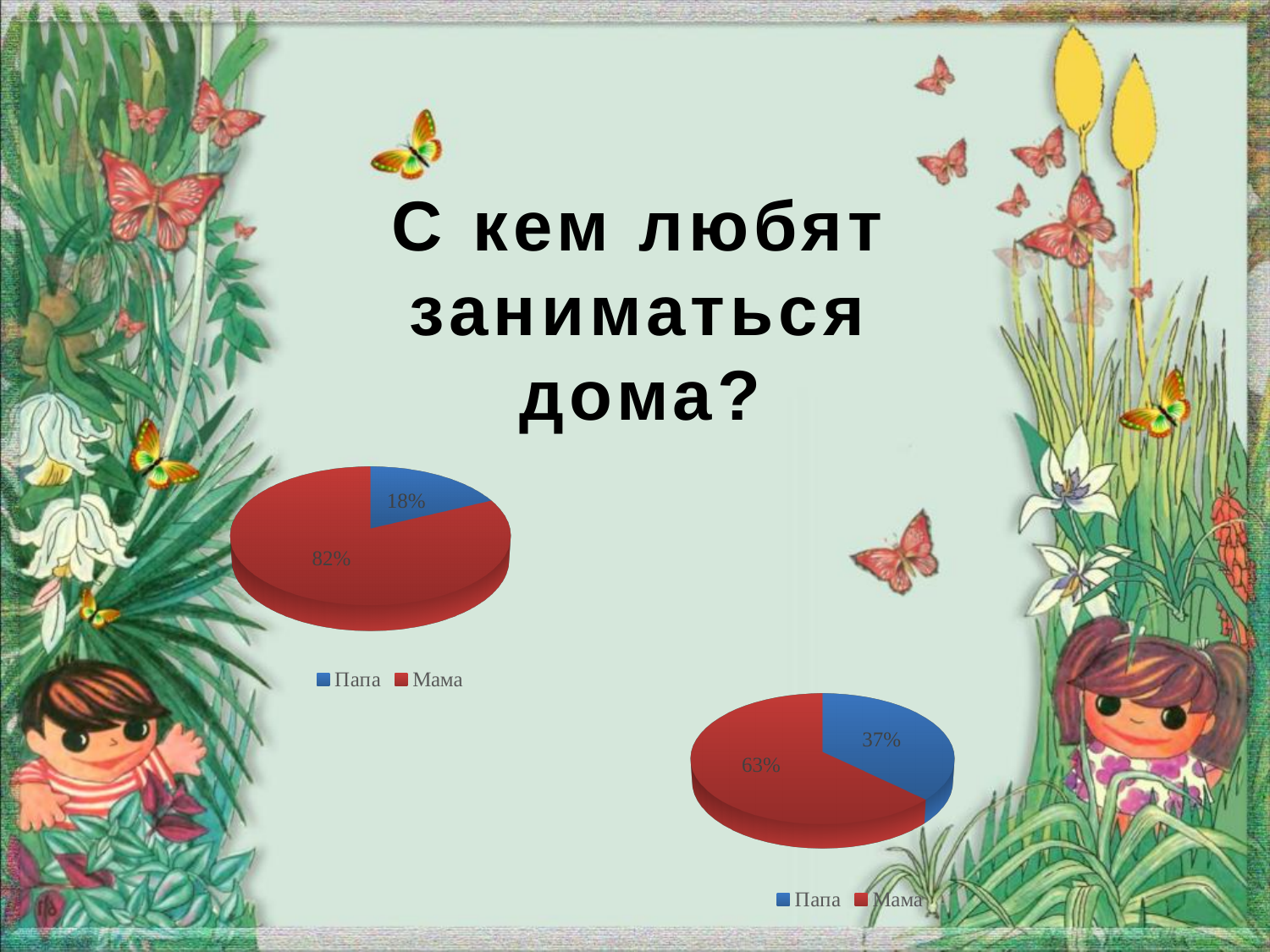

# С кем любят заниматься дома?

[unsupported chart]

[unsupported chart]